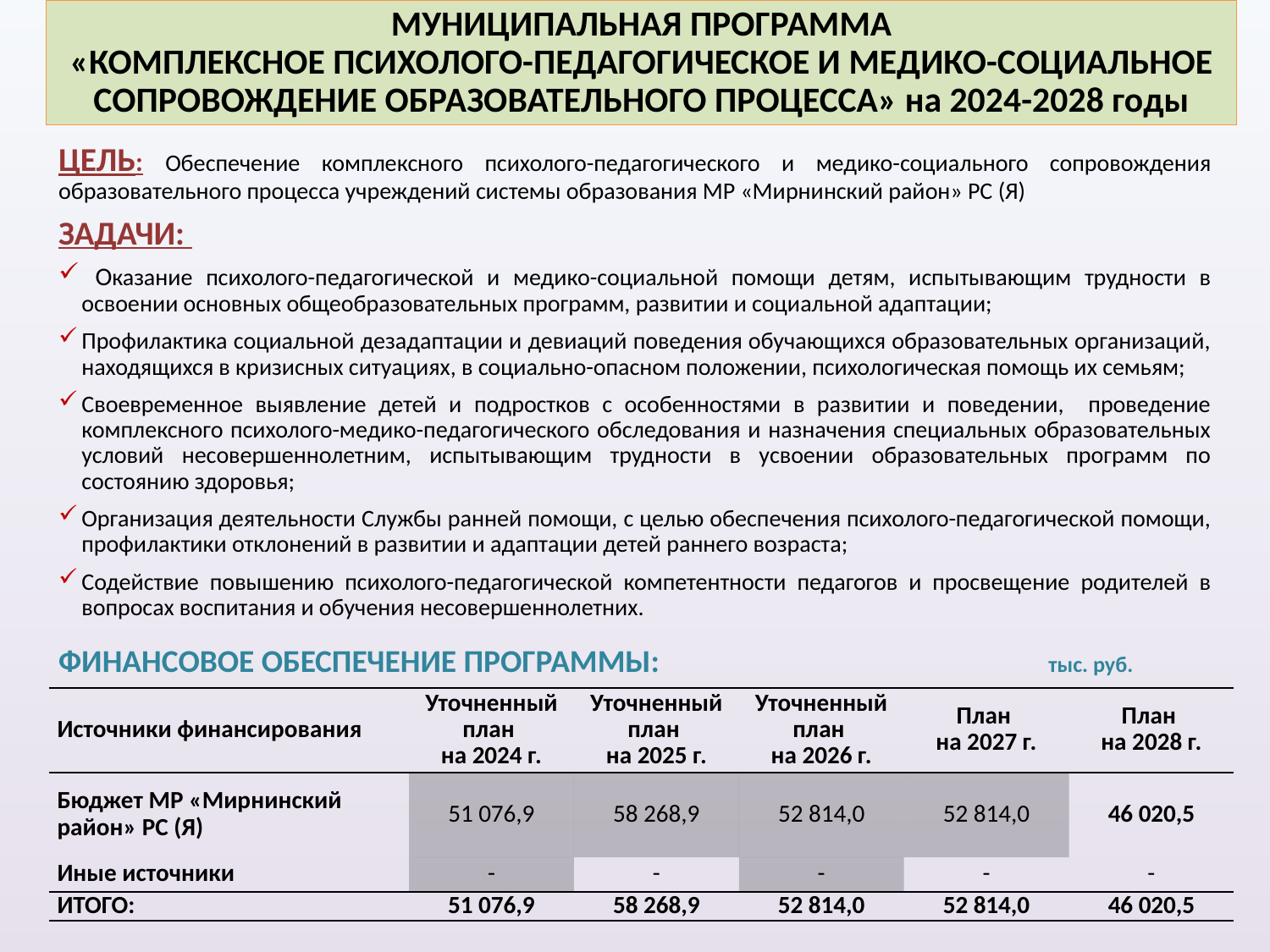

# МУНИЦИПАЛЬНАЯ ПРОГРАММА «КОМПЛЕКСНОЕ ПСИХОЛОГО-ПЕДАГОГИЧЕСКОЕ И МЕДИКО-СОЦИАЛЬНОЕ СОПРОВОЖДЕНИЕ ОБРАЗОВАТЕЛЬНОГО ПРОЦЕССА» на 2024-2028 годы
ЦЕЛЬ: Обеспечение комплексного психолого-педагогического и медико-социального сопровождения образовательного процесса учреждений системы образования МР «Мирнинский район» РС (Я)
ЗАДАЧИ:
 Оказание психолого-педагогической и медико-социальной помощи детям, испытывающим трудности в освоении основных общеобразовательных программ, развитии и социальной адаптации;
Профилактика социальной дезадаптации и девиаций поведения обучающихся образовательных организаций, находящихся в кризисных ситуациях, в социально-опасном положении, психологическая помощь их семьям;
Своевременное выявление детей и подростков с особенностями в развитии и поведении,  проведение комплексного психолого-медико-педагогического обследования и назначения специальных образовательных условий несовершеннолетним, испытывающим трудности в усвоении образовательных программ по состоянию здоровья;
Организация деятельности Службы ранней помощи, с целью обеспечения психолого-педагогической помощи, профилактики отклонений в развитии и адаптации детей раннего возраста;
Содействие повышению психолого-педагогической компетентности педагогов и просвещение родителей в вопросах воспитания и обучения несовершеннолетних.
ФИНАНСОВОЕ ОБЕСПЕЧЕНИЕ ПРОГРАММЫ:                                                      тыс. руб.
| Источники финансирования | Уточненный план на 2024 г. | Уточненный план на 2025 г. | Уточненный план на 2026 г. | План на 2027 г. | План на 2028 г. |
| --- | --- | --- | --- | --- | --- |
| Бюджет МР «Мирнинский район» РС (Я) | 51 076,9 | 58 268,9 | 52 814,0 | 52 814,0 | 46 020,5 |
| Иные источники | - | - | - | - | - |
| ИТОГО: | 51 076,9 | 58 268,9 | 52 814,0 | 52 814,0 | 46 020,5 |